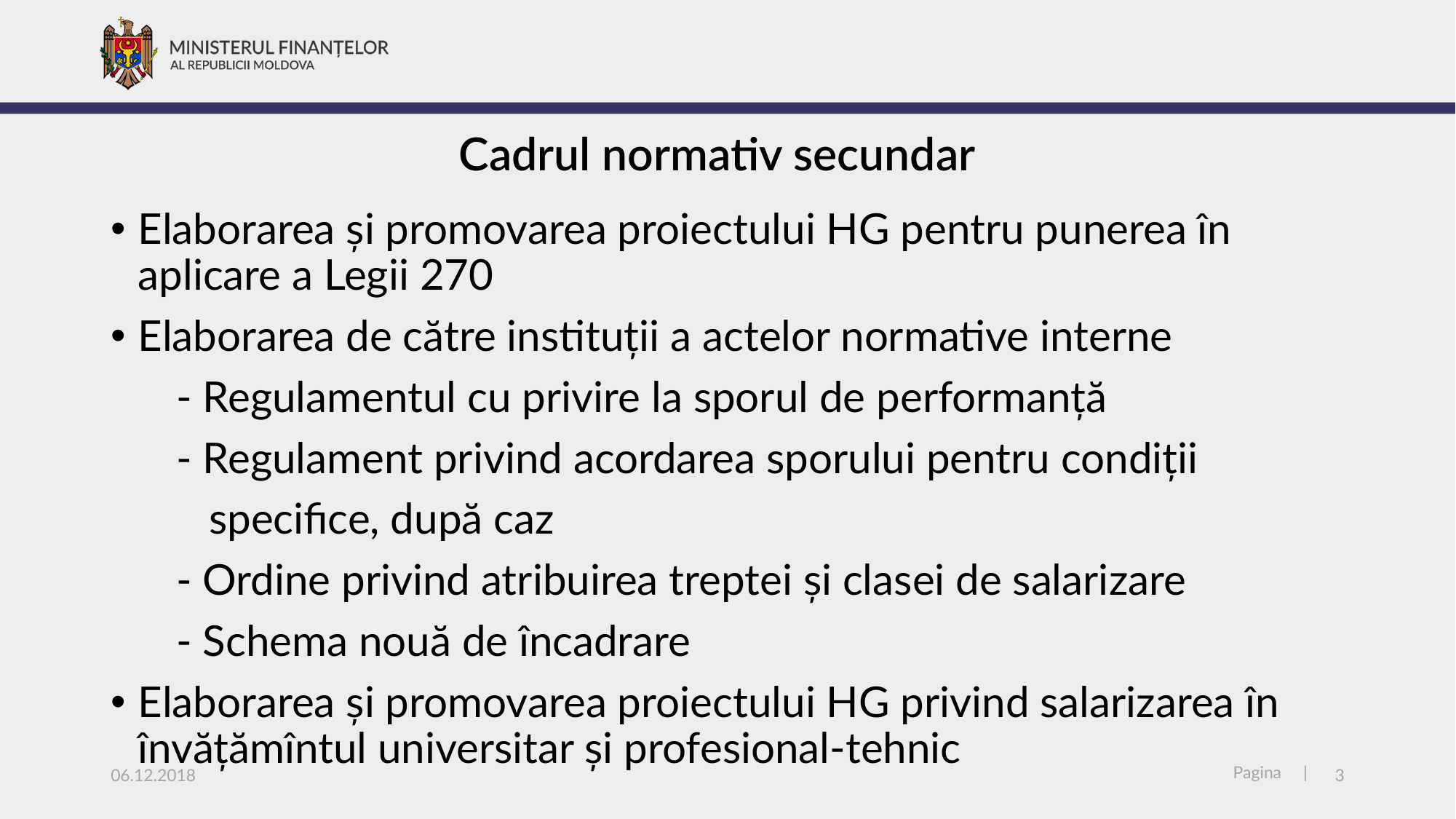

# Cadrul normativ secundar
Elaborarea și promovarea proiectului HG pentru punerea în aplicare a Legii 270
Elaborarea de către instituții a actelor normative interne
      - Regulamentul cu privire la sporul de performanță
      - Regulament privind acordarea sporului pentru condiții
         specifice, după caz
      - Ordine privind atribuirea treptei și clasei de salarizare
      - Schema nouă de încadrare
Elaborarea și promovarea proiectului HG privind salarizarea în învățămîntul universitar și profesional-tehnic

06.12.2018
3